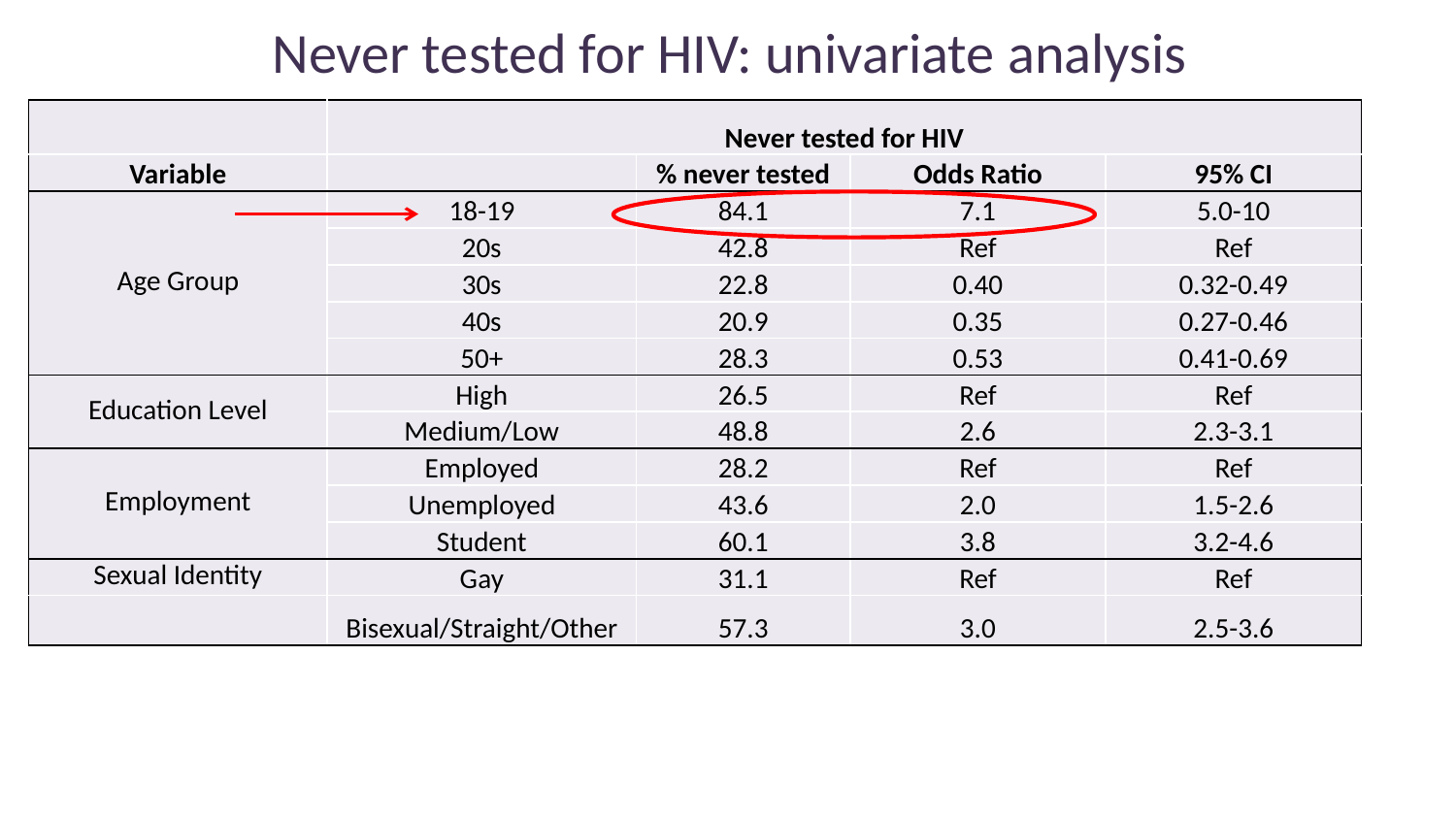

# Never tested for HIV: univariate analysis
|  | Never tested for HIV |  |  |  |
| --- | --- | --- | --- | --- |
| Variable |  | % never tested | Odds Ratio | 95% CI |
| Age Group | 18-19 | 84.1 | 7.1 | 5.0-10 |
|  | 20s | 42.8 | Ref | Ref |
|  | 30s | 22.8 | 0.40 | 0.32-0.49 |
|  | 40s | 20.9 | 0.35 | 0.27-0.46 |
|  | 50+ | 28.3 | 0.53 | 0.41-0.69 |
| Education Level | High | 26.5 | Ref | Ref |
|  | Medium/Low | 48.8 | 2.6 | 2.3-3.1 |
| Employment | Employed | 28.2 | Ref | Ref |
|  | Unemployed | 43.6 | 2.0 | 1.5-2.6 |
|  | Student | 60.1 | 3.8 | 3.2-4.6 |
| Sexual Identity | Gay | 31.1 | Ref | Ref |
|  | Bisexual/Straight/Other | 57.3 | 3.0 | 2.5-3.6 |